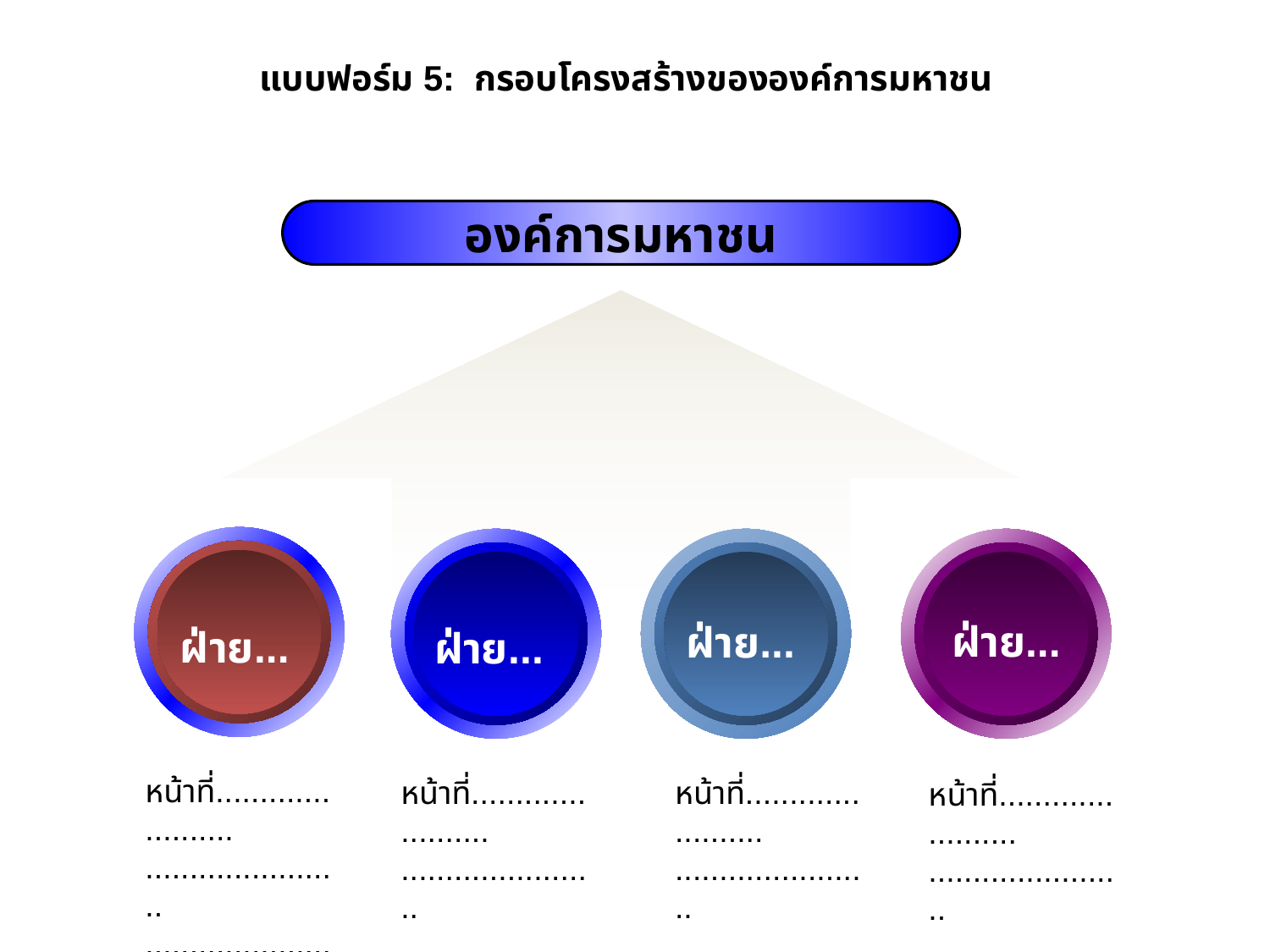

แบบฟอร์ม 5:  กรอบโครงสร้างขององค์การมหาชน
องค์การมหาชน

ฝ่าย...
ฝ่าย...
ฝ่าย...
ฝ่าย...
หน้าที่.......................
.......................
.......................
อัตรากำลัง.........
หน้าที่.......................
.......................
.......................
อัตรากำลัง.........
หน้าที่.......................
.......................
.......................
อัตรากำลัง.........
หน้าที่.......................
.......................
.......................
อัตรากำลัง.........